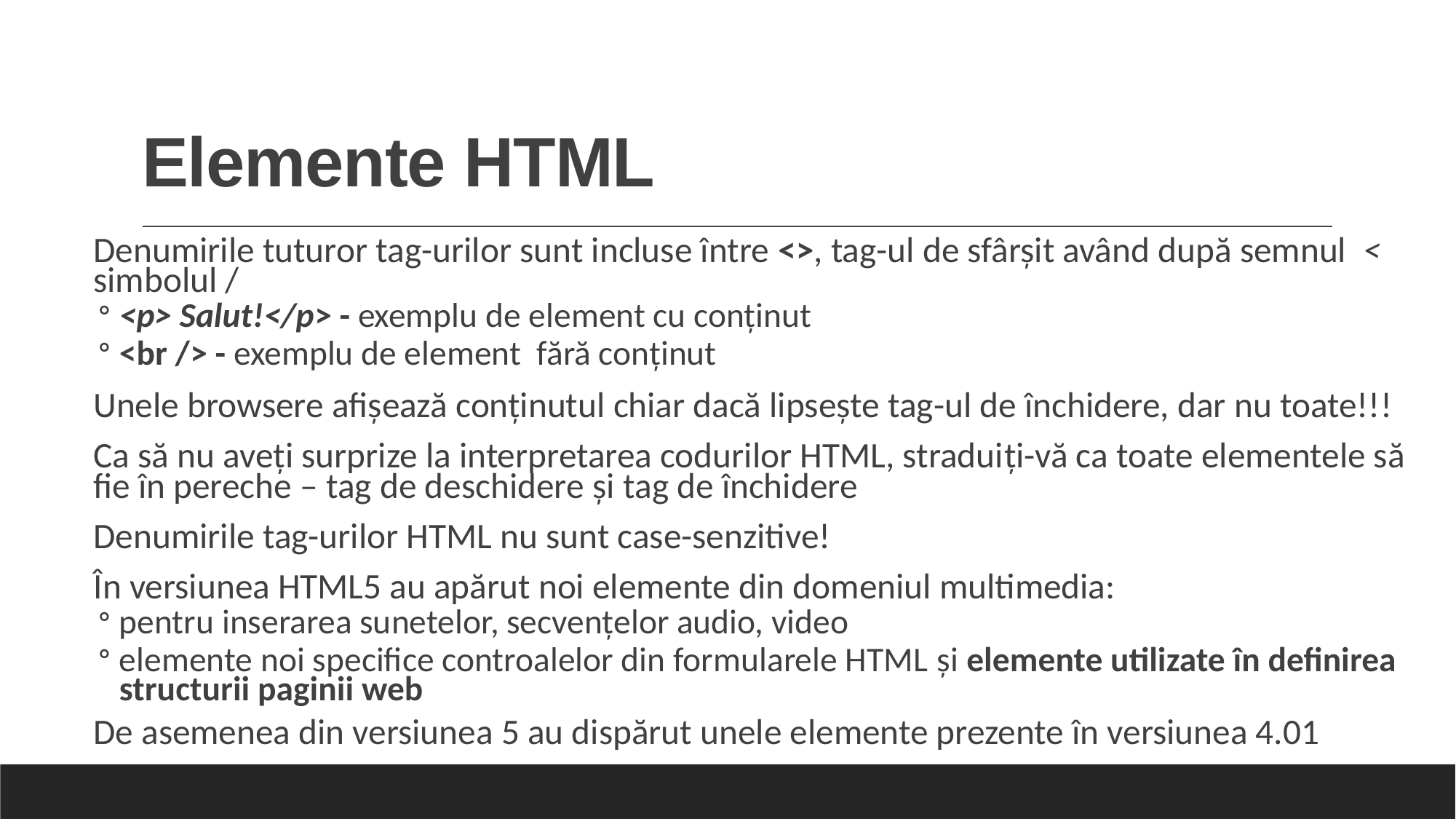

# Elemente HTML
Denumirile tuturor tag-urilor sunt incluse între <>, tag-ul de sfârşit având după semnul  < simbolul /
<p> Salut!</p> - exemplu de element cu conţinut
<br /> - exemplu de element  fără conţinut
Unele browsere afişează conţinutul chiar dacă lipseşte tag-ul de închidere, dar nu toate!!!
Ca să nu aveți surprize la interpretarea codurilor HTML, straduiți-vă ca toate elementele să fie în pereche – tag de deschidere şi tag de închidere
Denumirile tag-urilor HTML nu sunt case-senzitive!
În versiunea HTML5 au apărut noi elemente din domeniul multimedia:
pentru inserarea sunetelor, secvenţelor audio, video
elemente noi specifice controalelor din formularele HTML şi elemente utilizate în definirea structurii paginii web
De asemenea din versiunea 5 au dispărut unele elemente prezente în versiunea 4.01